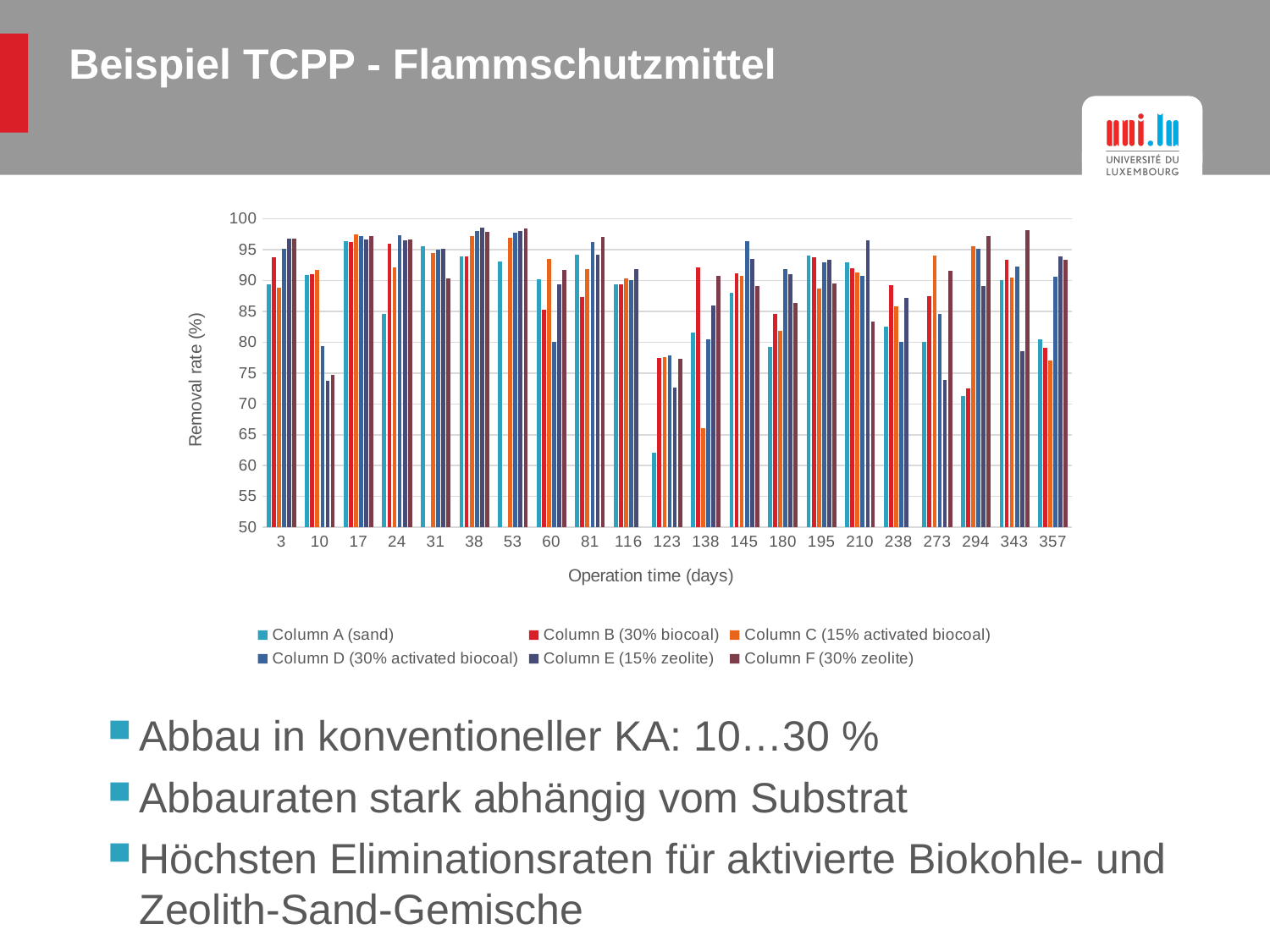

# Beispiel TCPP - Flammschutzmittel

### Chart

| Category | Column A (sand) | Column B (30% biocoal) | Column C (15% activated biocoal) | Column D (30% activated biocoal) | Column E (15% zeolite) | Column F (30% zeolite) |
|---|---|---|---|---|---|---|
| 3 | 89.33963351388728 | 93.76799907844719 | 88.80313327957609 | 95.16184771339708 | 96.70544868102753 | 96.79760396267712 |
| 10 | 90.88157894736842 | 91.02112676056338 | 91.74295774647888 | 79.40140845070422 | 73.67957746478874 | 74.64788732394366 |
| 17 | 96.36839047065659 | 96.18121097720342 | 97.42994046754755 | 97.24117903296064 | 96.5877740670829 | 97.19761870190213 |
| 24 | 84.53067645516518 | 95.95125786163521 | 92.12526205450735 | 97.31394129979036 | 96.5670859538784 | 96.64570230607966 |
| 31 | 95.46858908341915 | -36.01470588235294 | 94.38235294117648 | 95.01470588235294 | 95.13235294117646 | 90.27941176470588 |
| 38 | 93.94366197183098 | 93.91806279037027 | 97.24060256229762 | 98.04308038856821 | 98.59777558777981 | 97.90229480501196 |
| 53 | 93.10597342818286 | 28.454859294905326 | 96.92436447327127 | 97.70896537294696 | 98.01234438748823 | 98.42033685531959 |
| 60 | 90.25039957378796 | 85.22464926300835 | 93.44698987746403 | 80.11010477712662 | 89.30918131770555 | 91.67110637542177 |
| 81 | 94.10815173527038 | 87.30831315577078 | 91.80790960451978 | 96.22679580306699 | 94.14850686037127 | 97.09443099273608 |
| 116 | 89.34699103713189 | 89.39820742637644 | 90.35424669227487 | 90.08962868117798 | 91.82244985061887 | -189.543320529236 |
| 123 | 62.12539851222104 | 77.46014877789585 | 77.5345377258236 | 77.91710945802338 | 72.6673751328374 | 77.25823591923485 |
| 138 | 81.53336729495669 | 92.05298013245033 | 66.11054508405502 | 80.5145185939888 | 85.96535914416708 | 90.69026999490576 |
| 145 | 88.05510396166682 | 91.11833661333105 | 90.69051082399247 | 96.33781124326174 | 93.46282193890649 | 89.1417814665868 |
| 180 | 79.27791262135922 | 84.55703883495146 | 81.79611650485437 | 91.89927184466019 | 91.06492718446601 | 86.42293689320388 |
| 195 | 93.97056496281057 | 93.78066149707233 | 88.6690932109511 | 92.98939705649629 | 93.38502927678431 | 89.5078335179617 |
| 210 | 92.95774647887323 | 91.91671769748928 | 91.22780159216165 | 90.67666870789957 | 96.4482547458665 | 83.29761175750153 |
| 238 | 82.49863908546543 | 89.22155688622755 | 85.84648884050081 | 80.10342950462712 | 87.20740337506805 | 25.993467610234077 |
| 273 | 80.01134108307343 | 87.43975049617238 | 93.96087326339665 | 84.60447972781401 | 73.9438616387865 | 91.6075985256592 |
| 294 | 71.27244340359094 | 72.57351027842832 | 95.57637262555295 | 95.160031225605 | 89.1230809263596 | 97.18969555035129 |
| 343 | 90.00784724038712 | 93.35600313889616 | 90.50483913157207 | 92.25738948469788 | 78.60319121109076 | 98.08527334554016 |
| 357 | 80.4502707324024 | 79.05386149900256 | 77.08748931319465 | 90.56711313764605 | 93.87289826161299 | 93.3599316044457 |
Untersuchungen im Labormaβstab
Abbau in konventioneller KA: 10…30 %
Abbauraten stark abhängig vom Substrat
Höchsten Eliminationsraten für aktivierte Biokohle- und Zeolith-Sand-Gemische